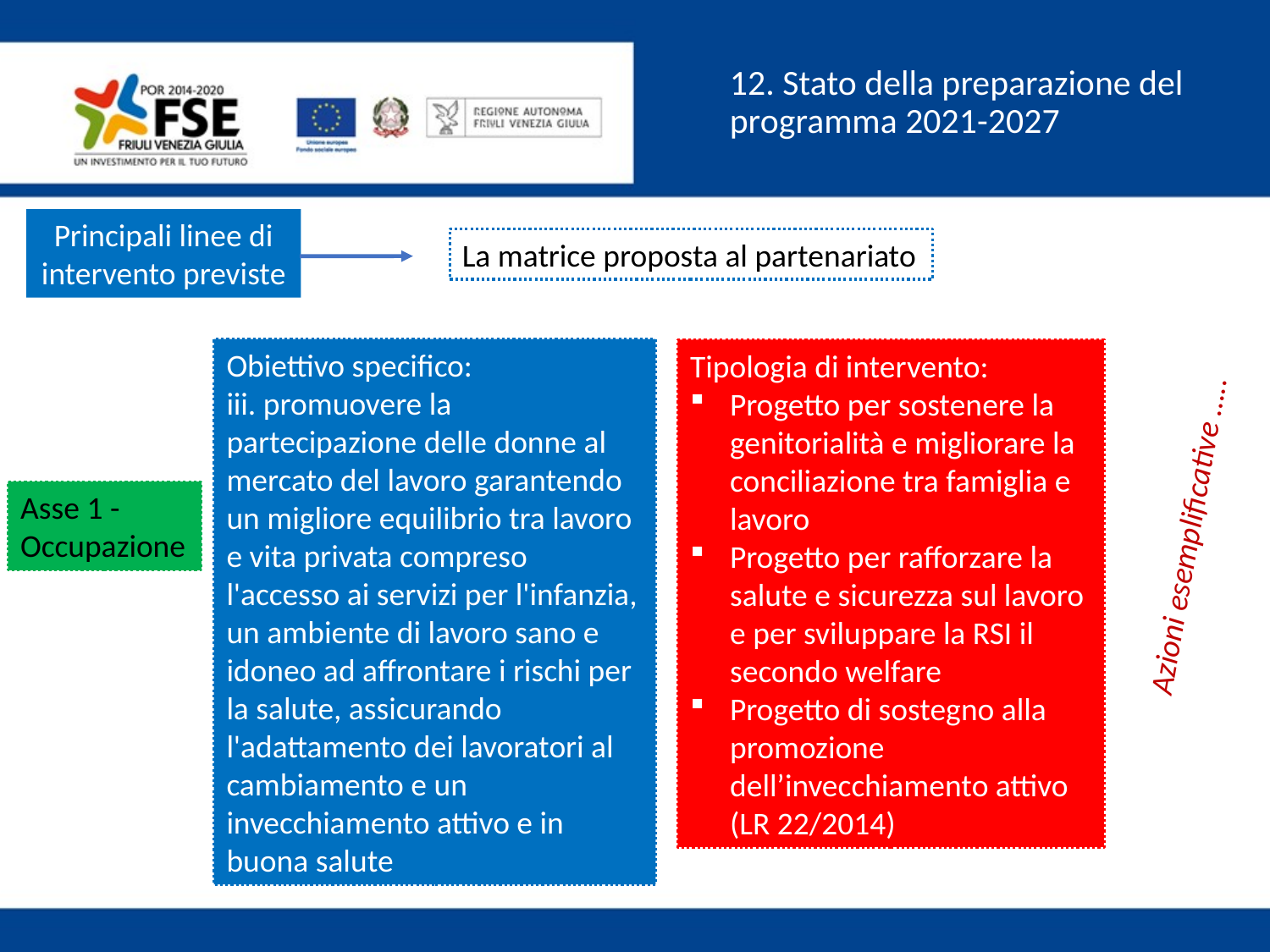

12. Stato della preparazione del programma 2021-2027
Principali linee di intervento previste
La matrice proposta al partenariato
Obiettivo specifico:
iii. promuovere la partecipazione delle donne al mercato del lavoro garantendo un migliore equilibrio tra lavoro e vita privata compreso l'accesso ai servizi per l'infanzia, un ambiente di lavoro sano e idoneo ad affrontare i rischi per la salute, assicurando l'adattamento dei lavoratori al cambiamento e un invecchiamento attivo e in buona salute
Tipologia di intervento:
Progetto per sostenere la genitorialità e migliorare la conciliazione tra famiglia e lavoro
Progetto per rafforzare la salute e sicurezza sul lavoro e per sviluppare la RSI il secondo welfare
Progetto di sostegno alla promozione dell’invecchiamento attivo (LR 22/2014)
Asse 1 - Occupazione
Azioni esemplificative …..